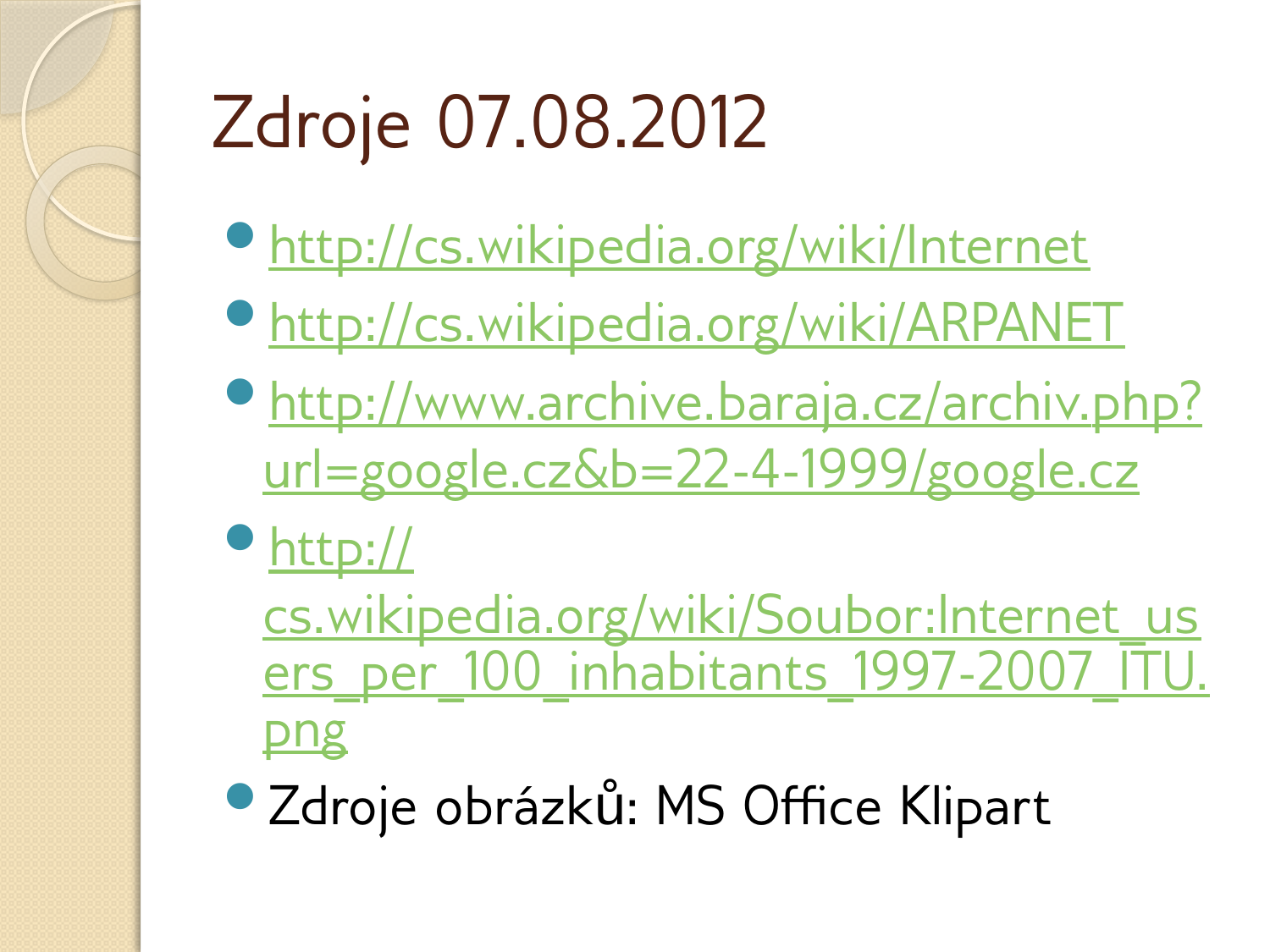

# Zdroje 07.08.2012
http://cs.wikipedia.org/wiki/Internet
http://cs.wikipedia.org/wiki/ARPANET
http://www.archive.baraja.cz/archiv.php?url=google.cz&b=22-4-1999/google.cz
http://cs.wikipedia.org/wiki/Soubor:Internet_users_per_100_inhabitants_1997-2007_ITU.png
Zdroje obrázků: MS Office Klipart